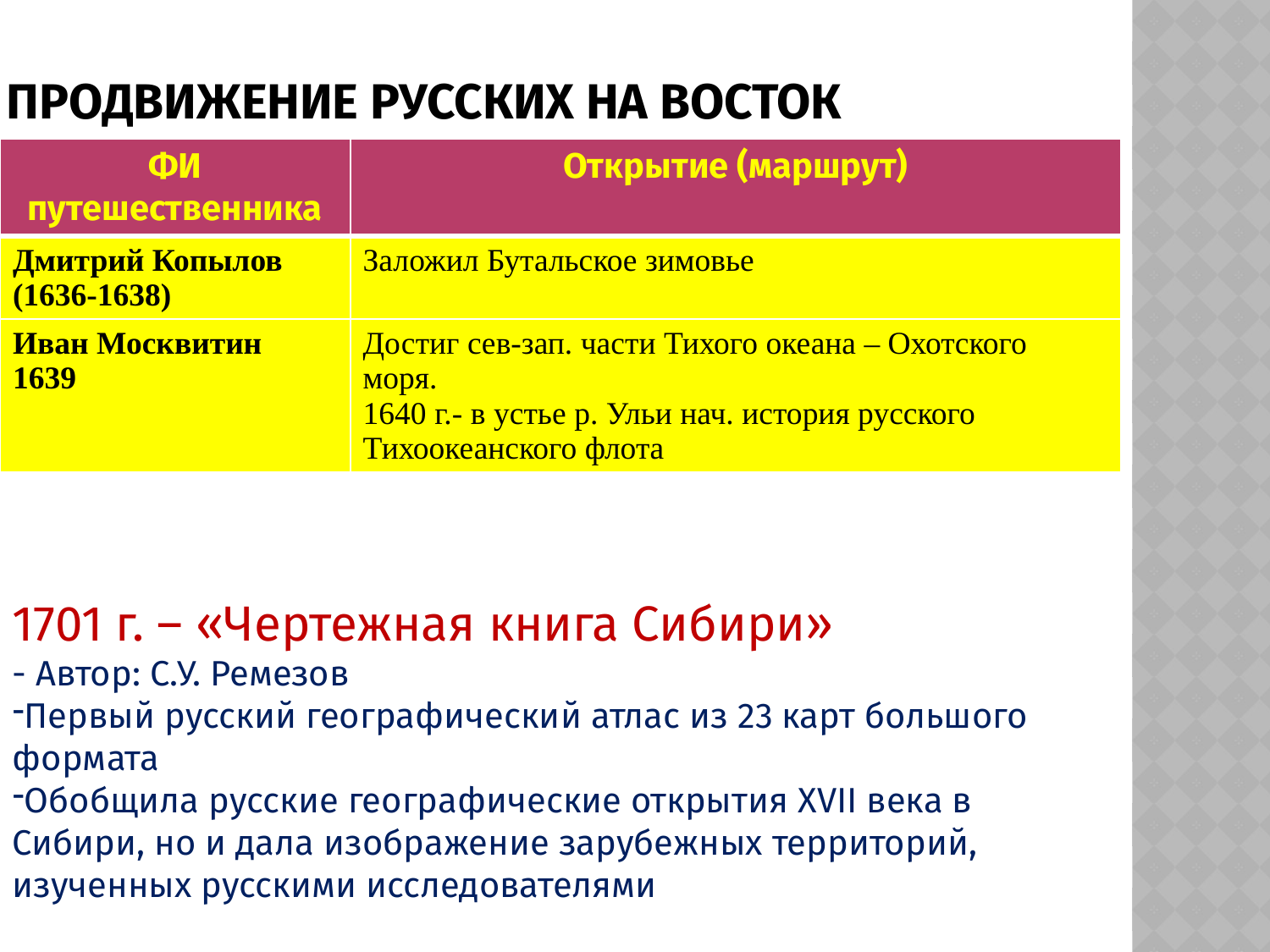

# Продвижение русских на Восток
| ФИ путешественника | Открытие (маршрут) |
| --- | --- |
| Дмитрий Копылов (1636-1638) | Заложил Бутальское зимовье |
| Иван Москвитин 1639 | Достиг сев-зап. части Тихого океана – Охотского моря. 1640 г.- в устье р. Ульи нач. история русского Тихоокеанского флота |
1701 г. – «Чертежная книга Сибири»
- Автор: С.У. Ремезов
Первый русский географический атлас из 23 карт большого формата
Обобщила русские географические открытия XVII века в Сибири, но и дала изображение зарубежных территорий, изученных русскими исследователями